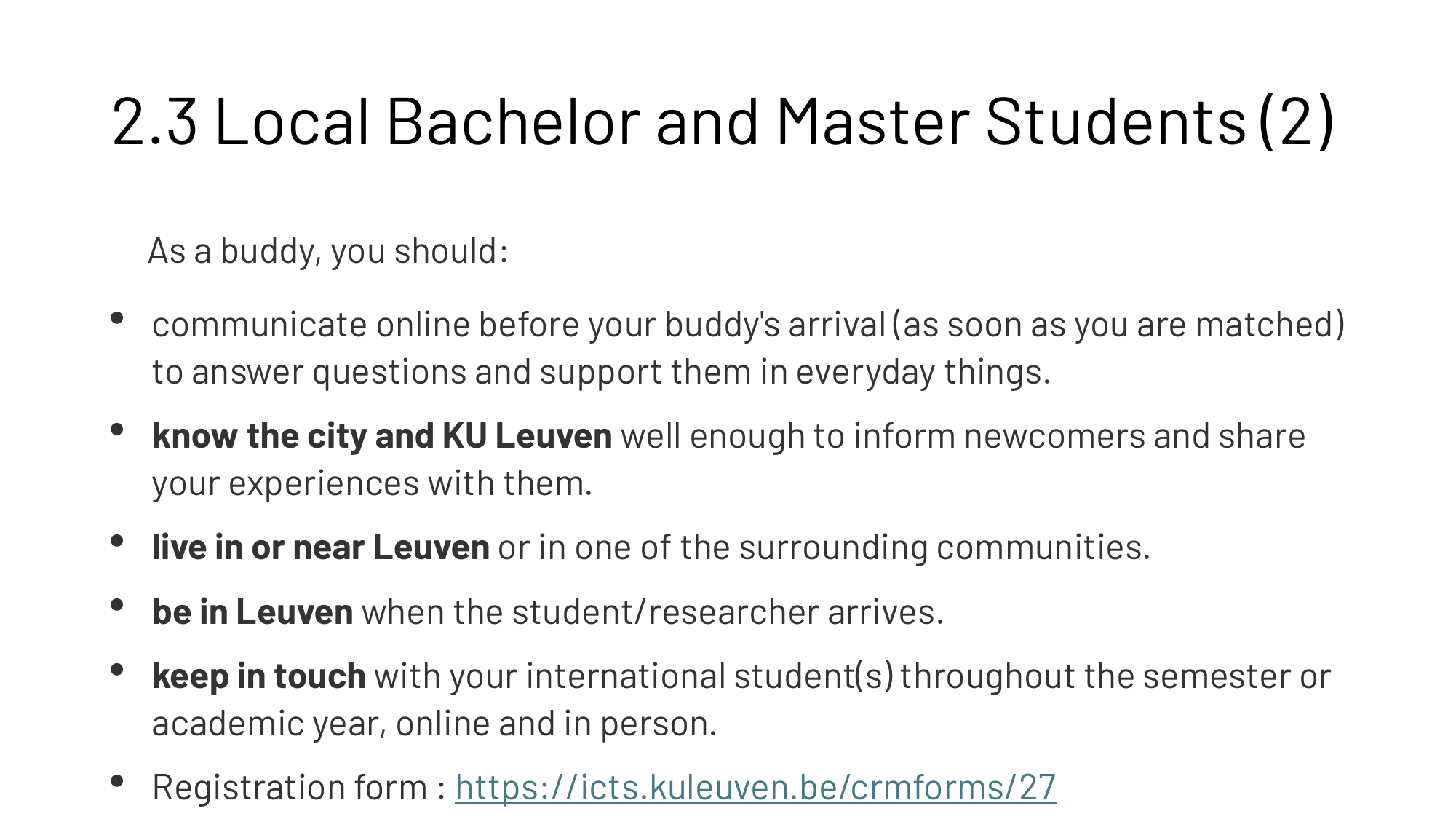

# 2.3 Local Bachelor and Master Students (2)
     As a buddy, you should:
communicate online before your buddy's arrival (as soon as you are matched) to answer questions and support them in everyday things.
know the city and KU Leuven well enough to inform newcomers and share your experiences with them.
live in or near Leuven or in one of the surrounding communities.
be in Leuven when the student/researcher arrives.
keep in touch with your international student(s) throughout the semester or academic year, online and in person.
Registration form : https://icts.kuleuven.be/crmforms/27